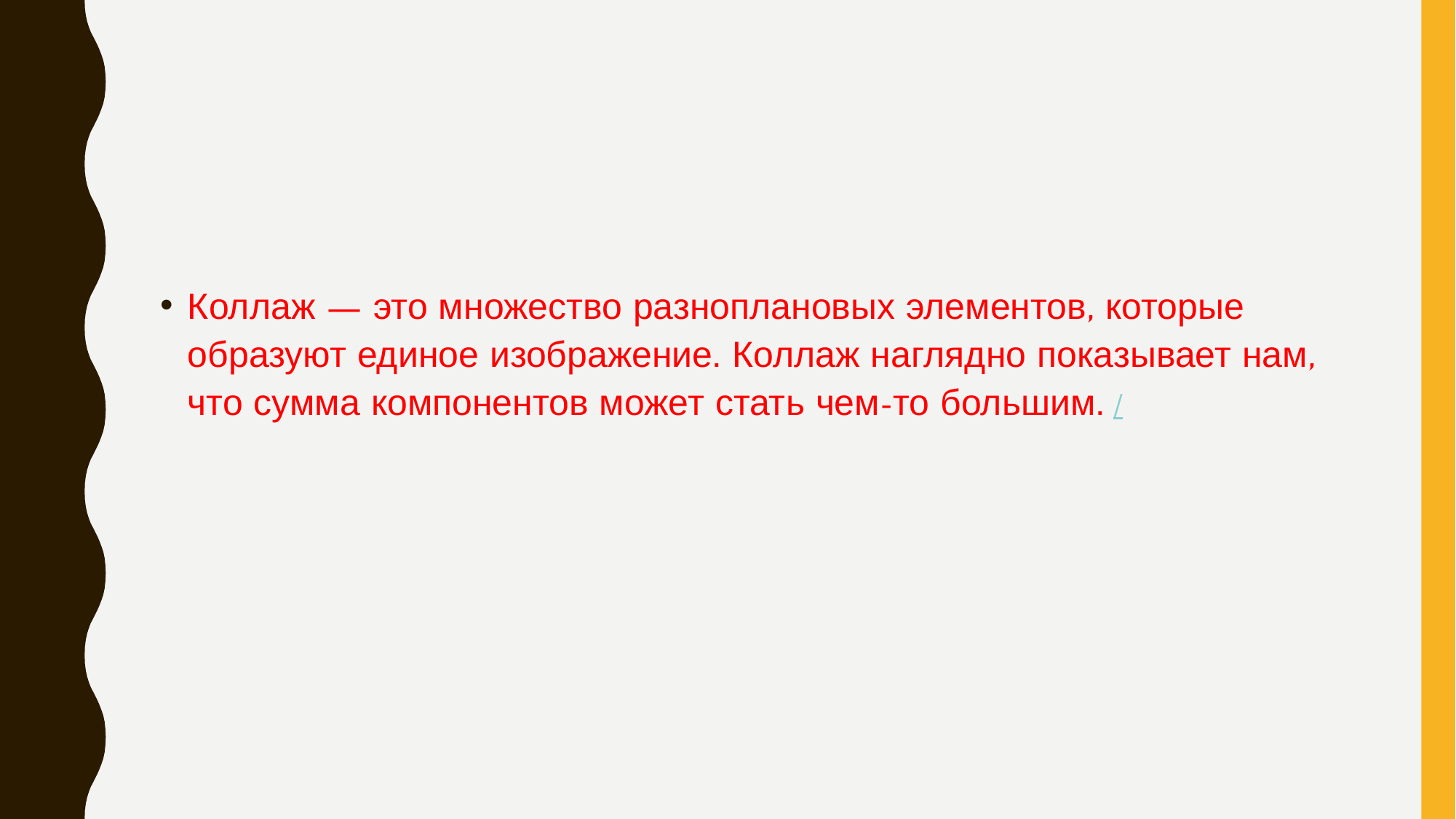

#
Коллаж — это множество разноплановых элементов, которые образуют единое изображение. Коллаж наглядно показывает нам, что сумма компонентов может стать чем-то большим. /